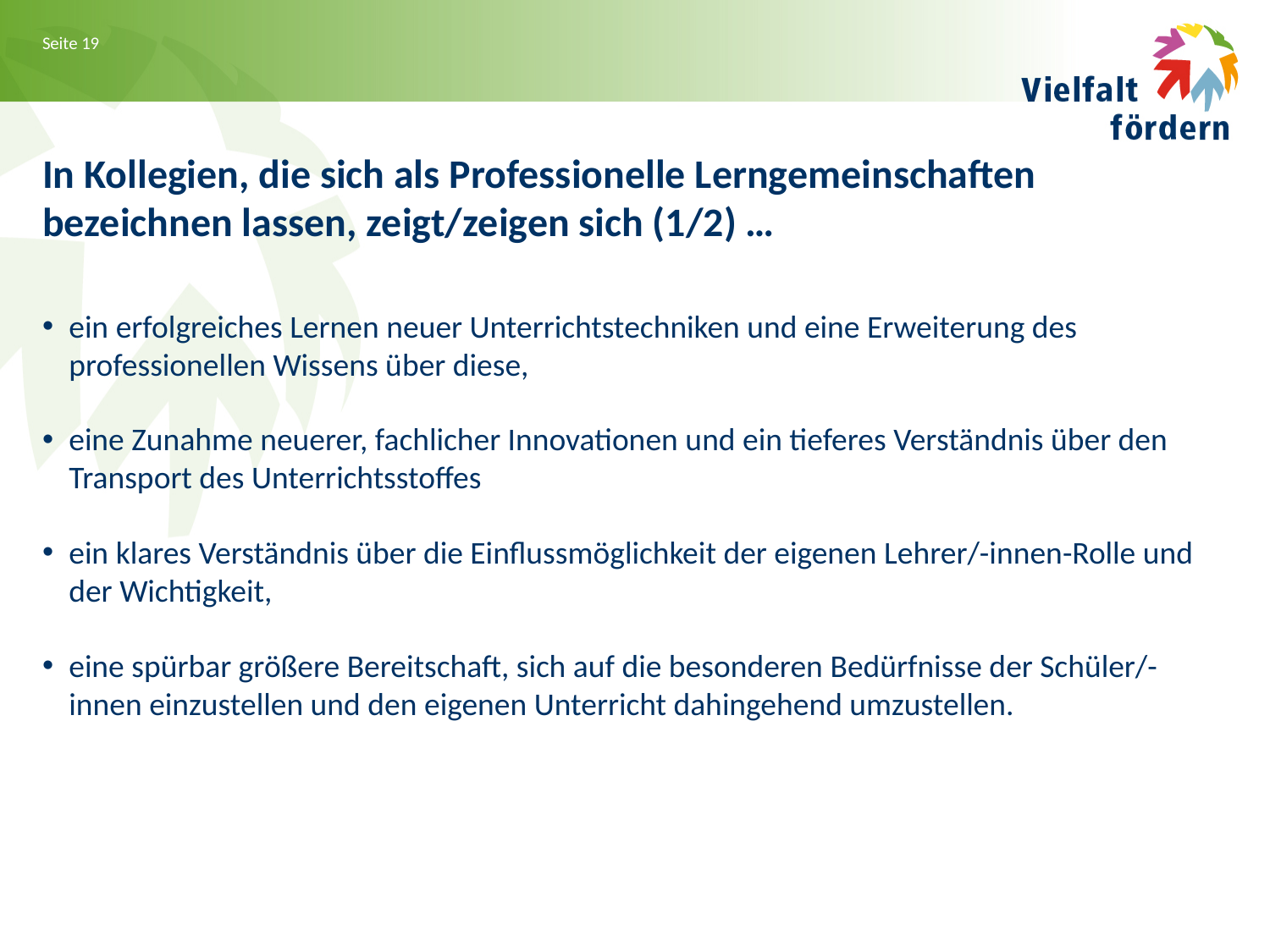

In Kollegien, die sich als Professionelle Lerngemeinschaften bezeichnen lassen, zeigt/zeigen sich (1/2) …
ein erfolgreiches Lernen neuer Unterrichtstechniken und eine Erweiterung des professionellen Wissens über diese,
eine Zunahme neuerer, fachlicher Innovationen und ein tieferes Verständnis über den Transport des Unterrichtsstoffes
ein klares Verständnis über die Einflussmöglichkeit der eigenen Lehrer/-innen-Rolle und der Wichtigkeit,
eine spürbar größere Bereitschaft, sich auf die besonderen Bedürfnisse der Schüler/-innen einzustellen und den eigenen Unterricht dahingehend umzustellen.